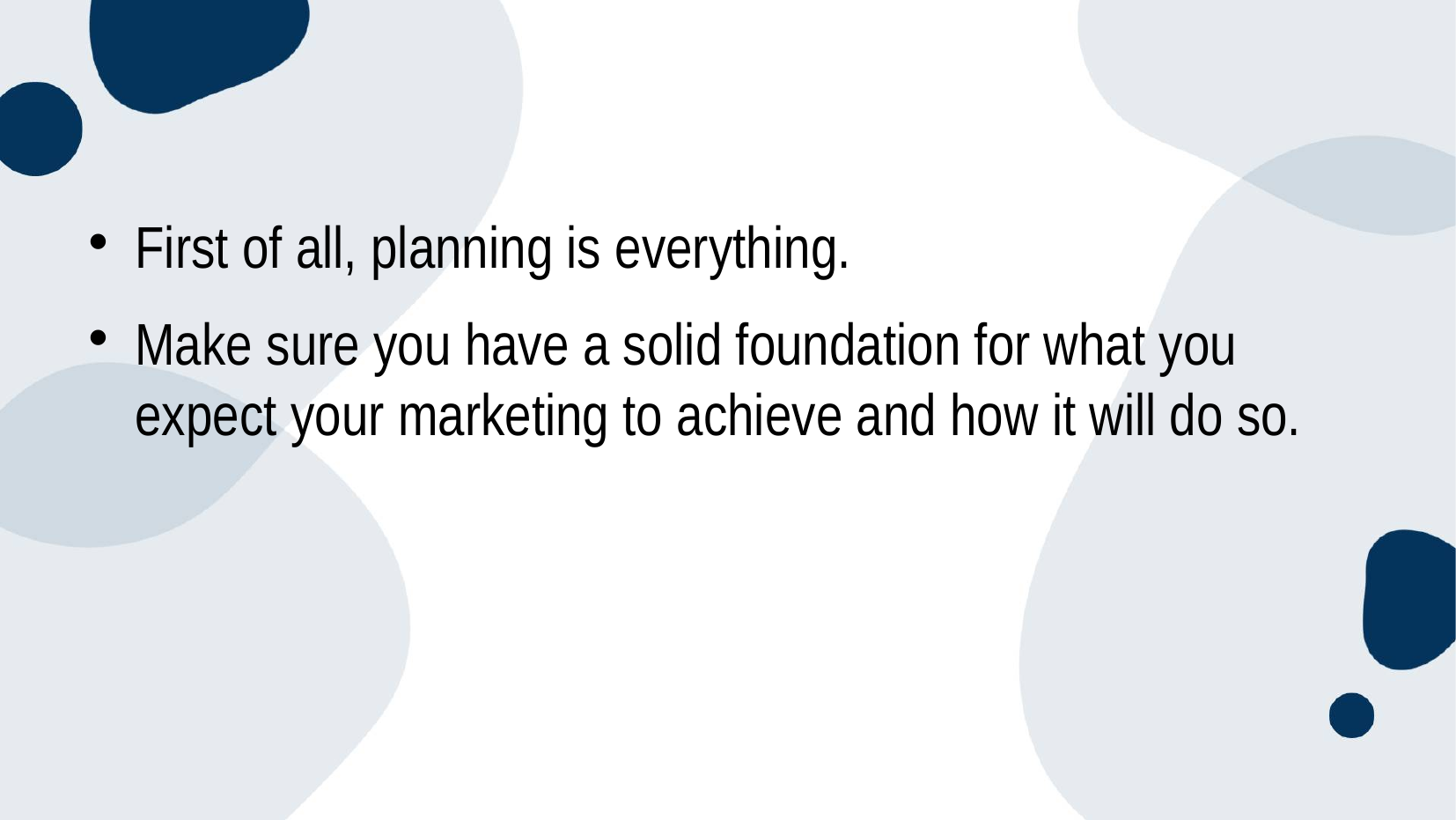

First of all, planning is everything.
Make sure you have a solid foundation for what you expect your marketing to achieve and how it will do so.